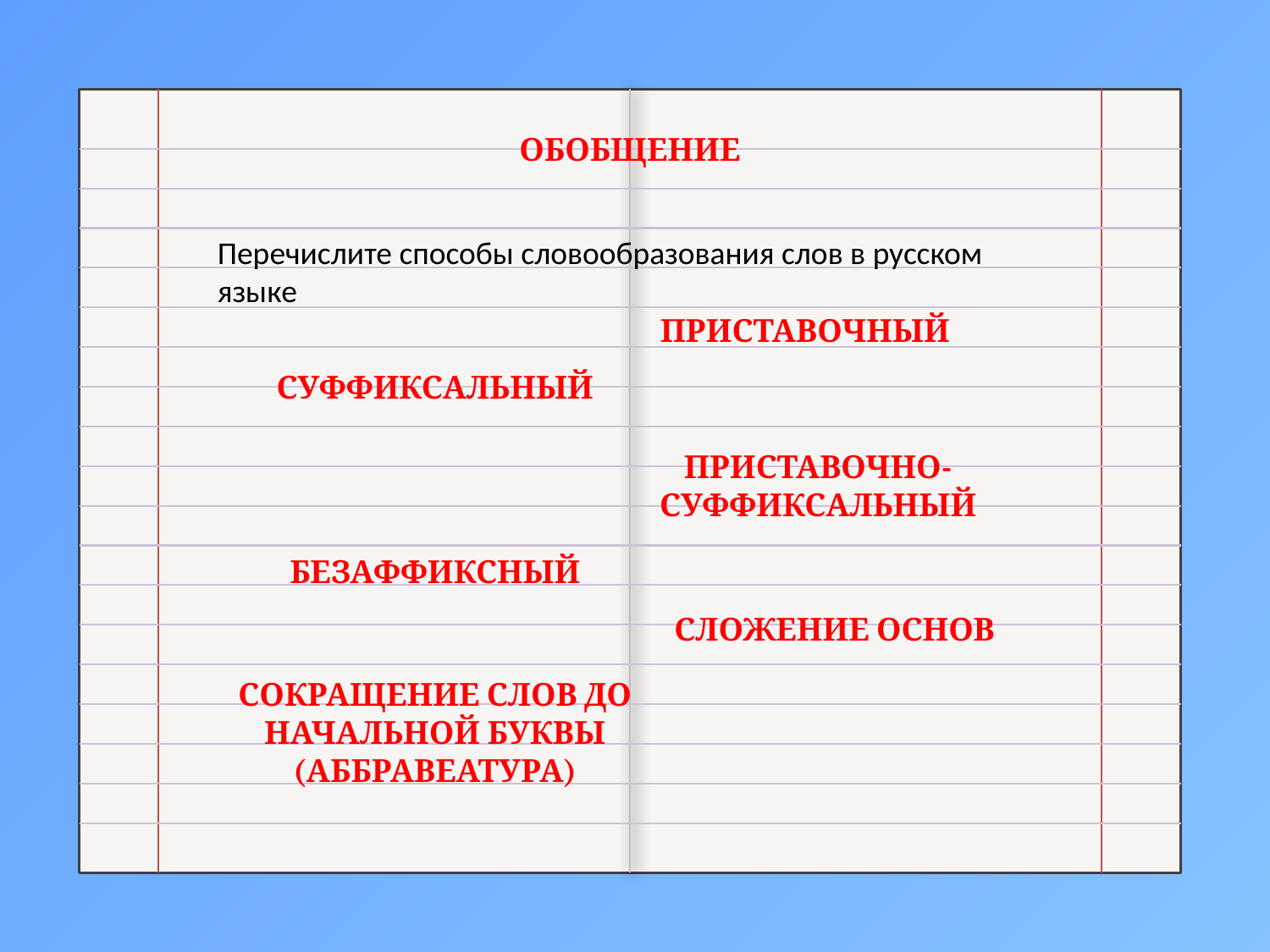

ОБОБЩЕНИЕ
Перечислите способы словообразования слов в русском языке
ПРИСТАВОЧНЫЙ
СУФФИКСАЛЬНЫЙ
ПРИСТАВОЧНО-СУФФИКСАЛЬНЫЙ
БЕЗАФФИКСНЫЙ
СЛОЖЕНИЕ ОСНОВ
СОКРАЩЕНИЕ СЛОВ ДО НАЧАЛЬНОЙ БУКВЫ (АББРАВЕАТУРА)